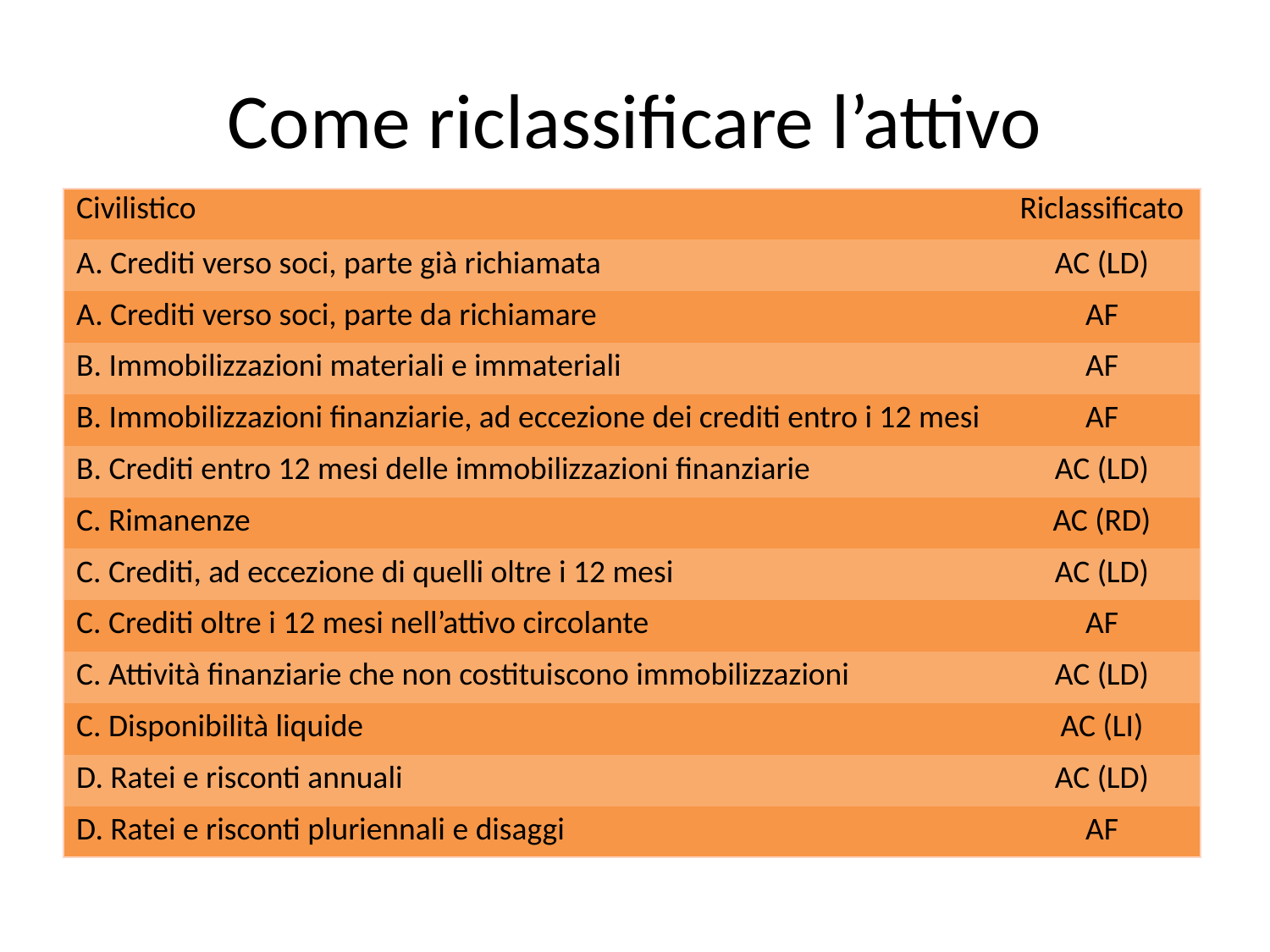

# Come riclassificare l’attivo
| Civilistico | Riclassificato |
| --- | --- |
| A. Crediti verso soci, parte già richiamata | AC (LD) |
| A. Crediti verso soci, parte da richiamare | AF |
| B. Immobilizzazioni materiali e immateriali | AF |
| B. Immobilizzazioni finanziarie, ad eccezione dei crediti entro i 12 mesi | AF |
| B. Crediti entro 12 mesi delle immobilizzazioni finanziarie | AC (LD) |
| C. Rimanenze | AC (RD) |
| C. Crediti, ad eccezione di quelli oltre i 12 mesi | AC (LD) |
| C. Crediti oltre i 12 mesi nell’attivo circolante | AF |
| C. Attività finanziarie che non costituiscono immobilizzazioni | AC (LD) |
| C. Disponibilità liquide | AC (LI) |
| D. Ratei e risconti annuali | AC (LD) |
| D. Ratei e risconti pluriennali e disaggi | AF |